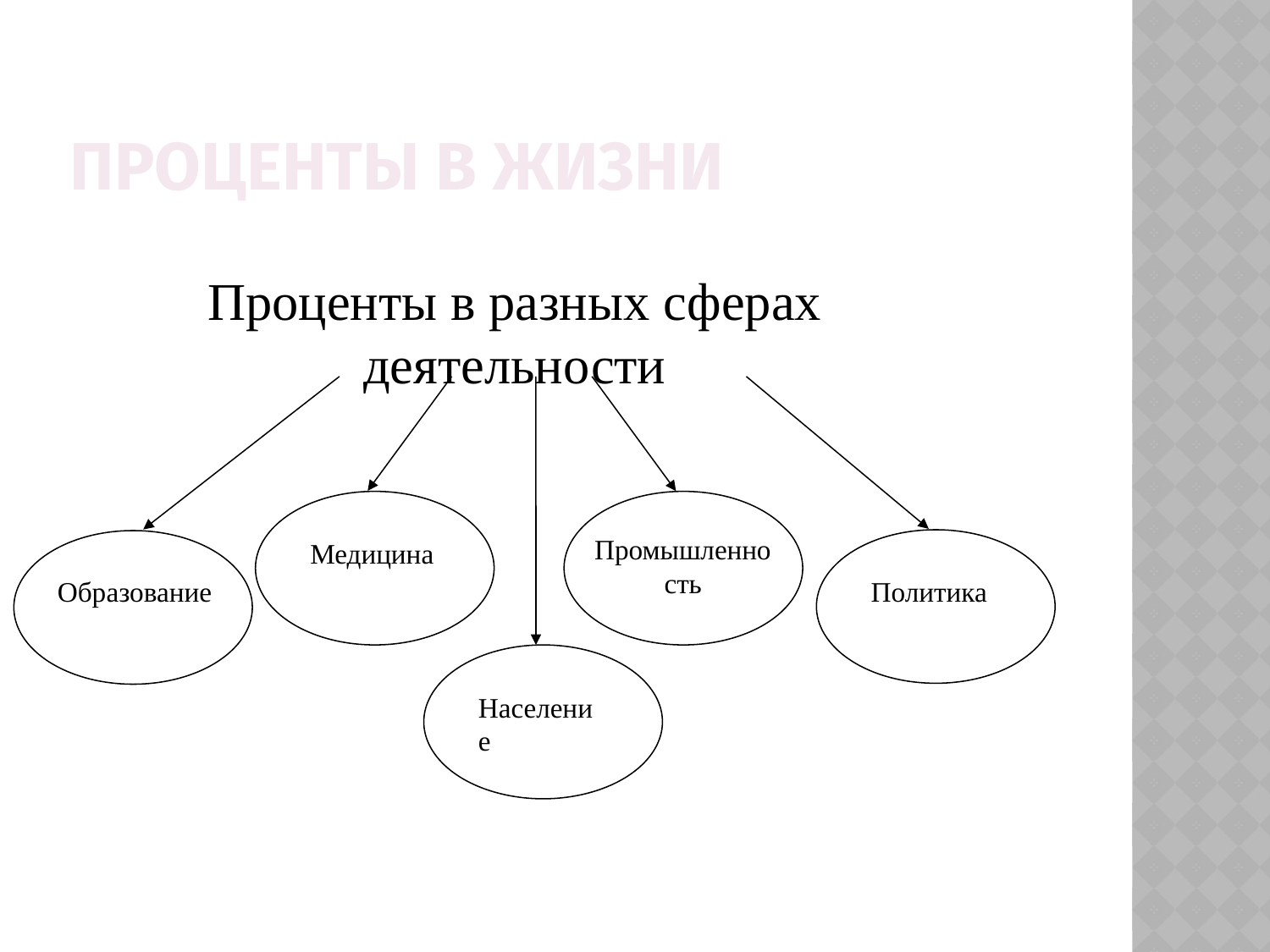

# Проценты в жизни

Проценты в разных сферах деятельности

Промышленность
Медицина

Образование
Политика

Население